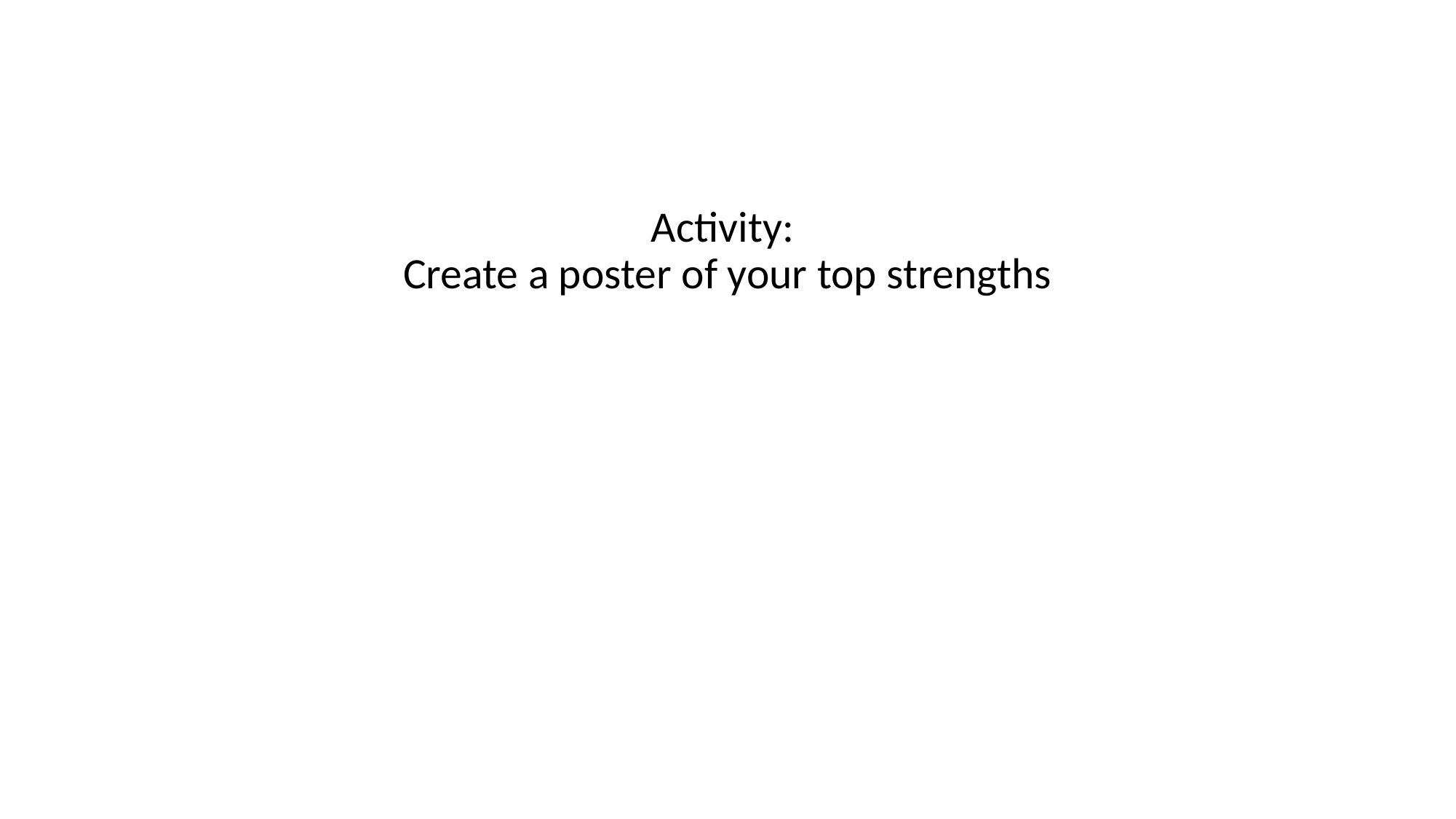

# Activity: Create a poster of your top strengths